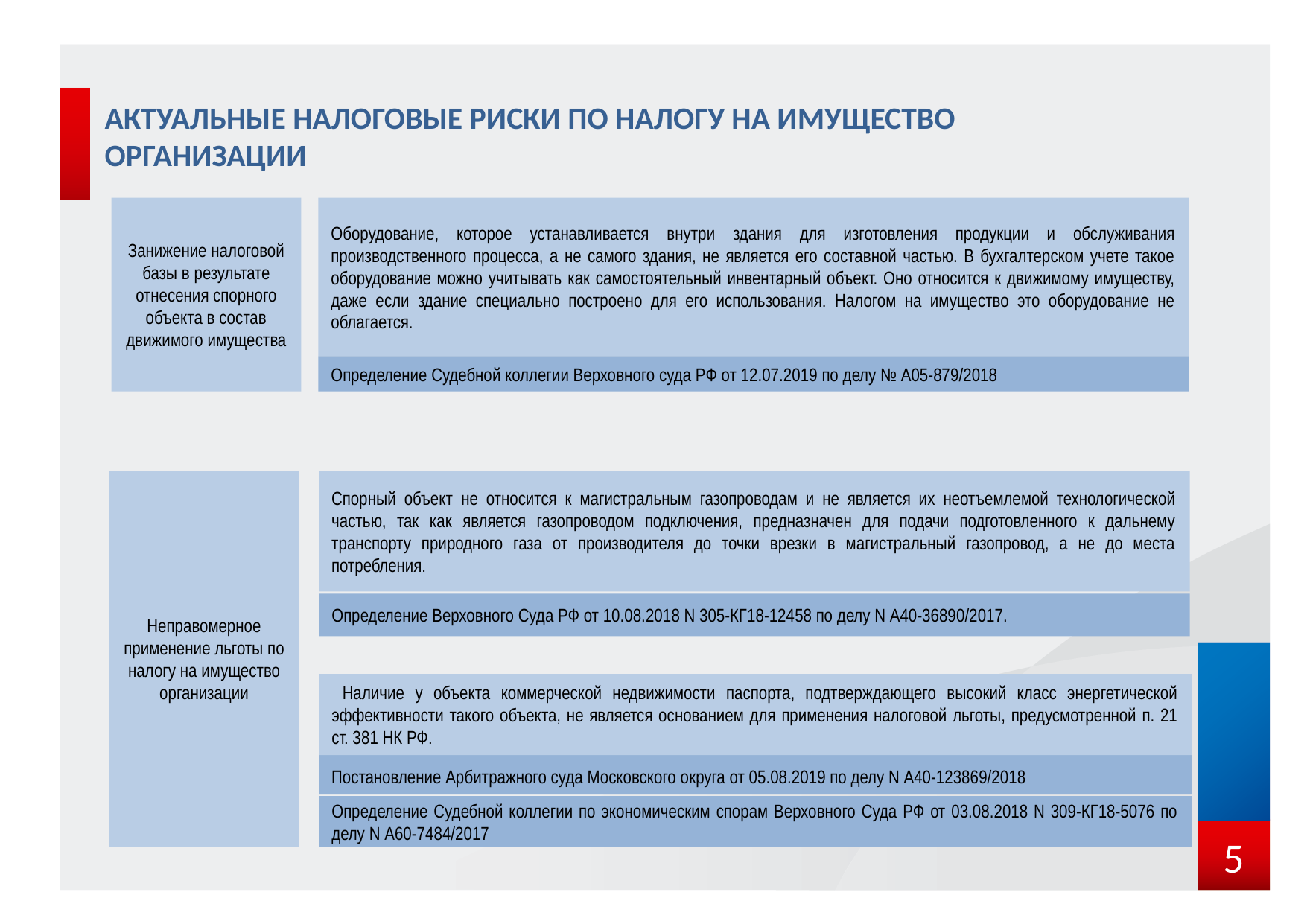

АКТУАЛЬНЫЕ НАЛОГОВЫЕ РИСКИ ПО НАЛОГУ НА ИМУЩЕСТВО ОРГАНИЗАЦИИ
Занижение налоговой базы в результате отнесения спорного объекта в состав движимого имущества
Оборудование, которое устанавливается внутри здания для изготовления продукции и обслуживания производственного процесса, а не самого здания, не является его составной частью. В бухгалтерском учете такое оборудование можно учитывать как самостоятельный инвентарный объект. Оно относится к движимому имуществу, даже если здание специально построено для его использования. Налогом на имущество это оборудование не облагается.
Определение Судебной коллегии Верховного суда РФ от 12.07.2019 по делу № А05-879/2018
Неправомерное применение льготы по налогу на имущество организации
Спорный объект не относится к магистральным газопроводам и не является их неотъемлемой технологической частью, так как является газопроводом подключения, предназначен для подачи подготовленного к дальнему транспорту природного газа от производителя до точки врезки в магистральный газопровод, а не до места потребления.
Определение Верховного Суда РФ от 10.08.2018 N 305-КГ18-12458 по делу N А40-36890/2017.
 Наличие у объекта коммерческой недвижимости паспорта, подтверждающего высокий класс энергетической эффективности такого объекта, не является основанием для применения налоговой льготы, предусмотренной п. 21 ст. 381 НК РФ.

Постановление Арбитражного суда Московского округа от 05.08.2019 по делу N А40-123869/2018

Определение Судебной коллегии по экономическим спорам Верховного Суда РФ от 03.08.2018 N 309-КГ18-5076 по делу N А60-7484/2017
5